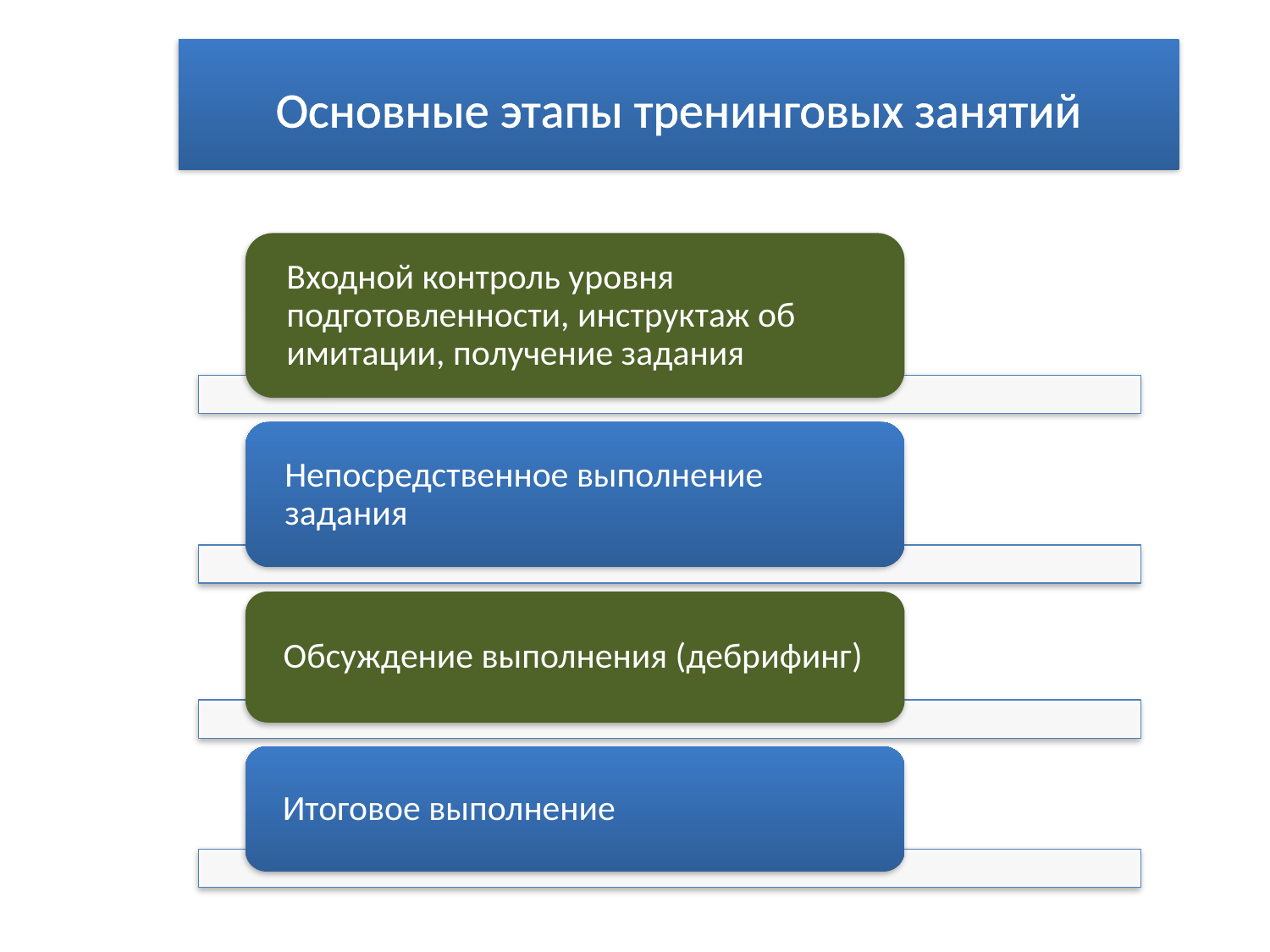

Основные этапы тренинговых занятий
Входной контроль уровня подготовленности, инструктаж об имитации, получение задания
Непосредственное выполнение задания
Обсуждение выполнения (дебрифинг)
Итоговое выполнение